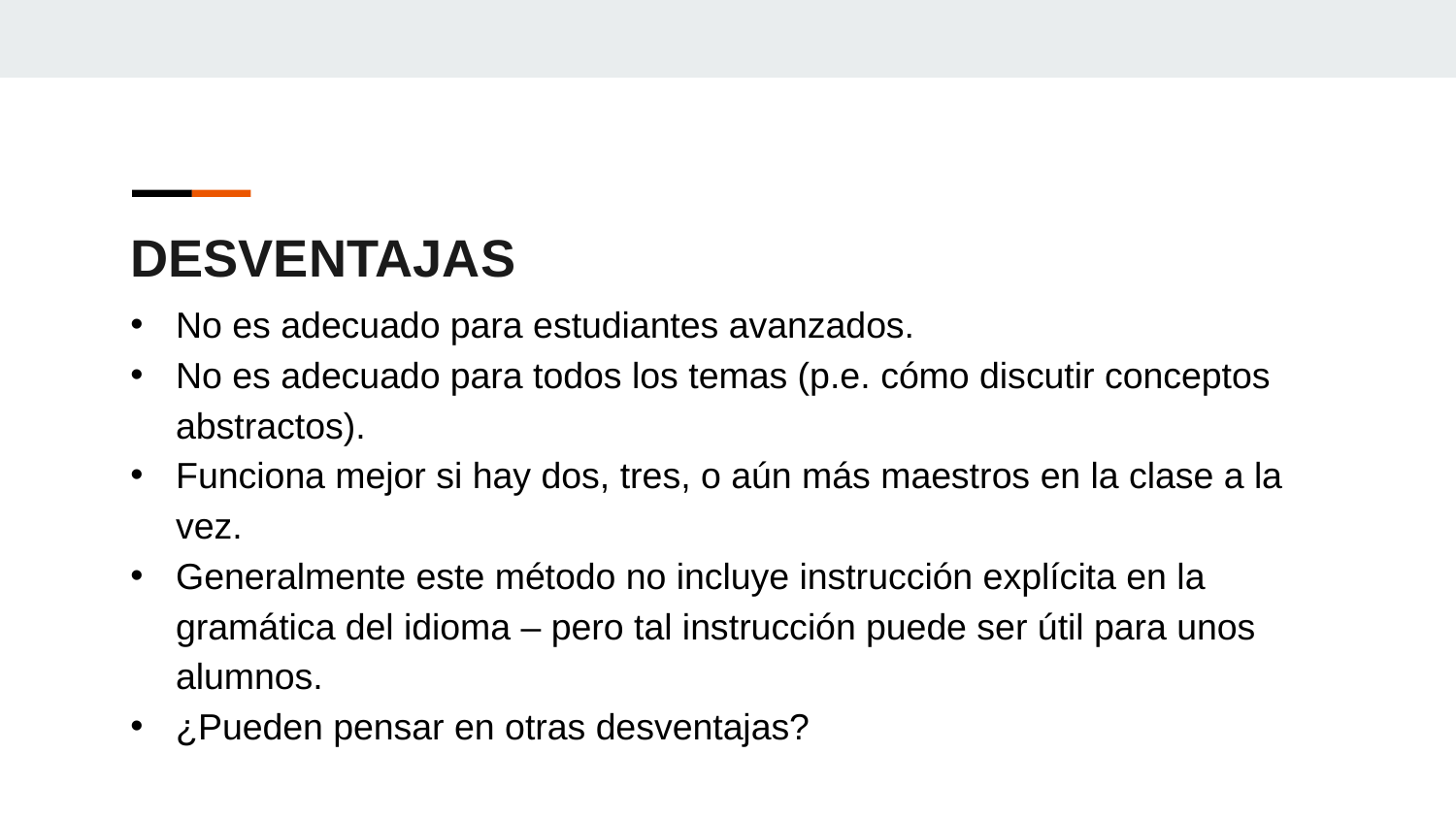

DESVENTAJAS
No es adecuado para estudiantes avanzados.
No es adecuado para todos los temas (p.e. cómo discutir conceptos abstractos).
Funciona mejor si hay dos, tres, o aún más maestros en la clase a la vez.
Generalmente este método no incluye instrucción explícita en la gramática del idioma – pero tal instrucción puede ser útil para unos alumnos.
¿Pueden pensar en otras desventajas?